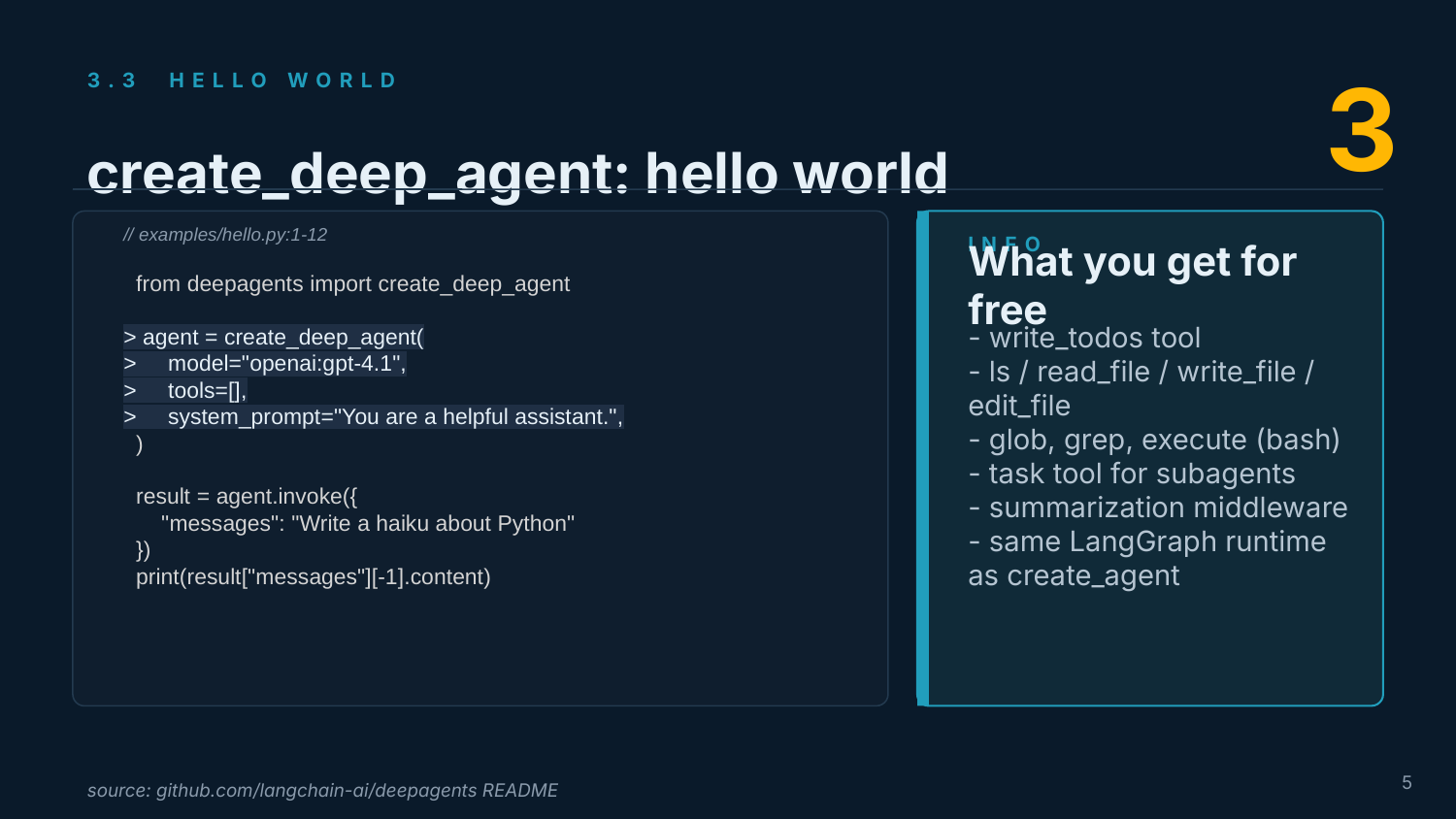

3
3.3  HELLO WORLD
create_deep_agent: hello world

// examples/hello.py:1-12
INFO
  from deepagents import create_deep_agent

> agent = create_deep_agent(
>     model="openai:gpt-4.1",
>     tools=[],
>     system_prompt="You are a helpful assistant.",
  )

  result = agent.invoke({
      "messages": "Write a haiku about Python"
  })
  print(result["messages"][-1].content)

What you get for free
- write_todos tool
- ls / read_file / write_file / edit_file
- glob, grep, execute (bash)
- task tool for subagents
- summarization middleware
- same LangGraph runtime as create_agent
5
source: github.com/langchain-ai/deepagents README